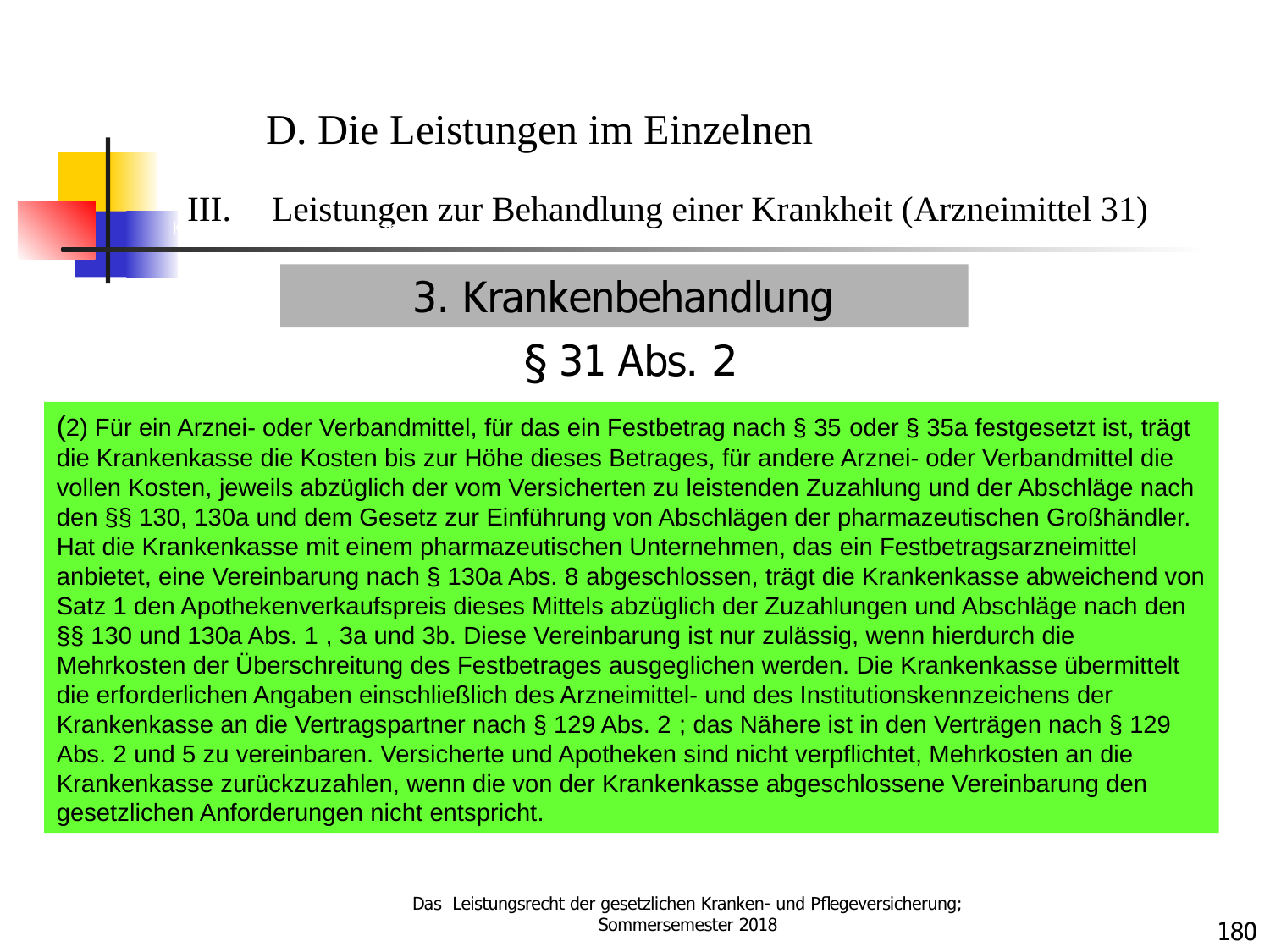

Krankenbehandlung 31 (Arzneimittel)
D. Die Leistungen im Einzelnen

Leistungen zur Behandlung einer Krankheit (Arzneimittel 31)
3. Krankenbehandlung
§ 31 Abs. 2
(2) Für ein Arznei- oder Verbandmittel, für das ein Festbetrag nach § 35 oder § 35a festgesetzt ist, trägt die Krankenkasse die Kosten bis zur Höhe dieses Betrages, für andere Arznei- oder Verbandmittel die vollen Kosten, jeweils abzüglich der vom Versicherten zu leistenden Zuzahlung und der Abschläge nach den §§ 130, 130a und dem Gesetz zur Einführung von Abschlägen der pharmazeutischen Großhändler.  Hat die Krankenkasse mit einem pharmazeutischen Unternehmen, das ein Festbetragsarzneimittel anbietet, eine Vereinbarung nach § 130a Abs. 8 abgeschlossen, trägt die Krankenkasse abweichend von Satz 1 den Apothekenverkaufspreis dieses Mittels abzüglich der Zuzahlungen und Abschläge nach den §§ 130 und 130a Abs. 1 , 3a und 3b. Diese Vereinbarung ist nur zulässig, wenn hierdurch die Mehrkosten der Überschreitung des Festbetrages ausgeglichen werden. Die Krankenkasse übermittelt die erforderlichen Angaben einschließlich des Arzneimittel- und des Institutionskennzeichens der Krankenkasse an die Vertragspartner nach § 129 Abs. 2 ; das Nähere ist in den Verträgen nach § 129 Abs. 2 und 5 zu vereinbaren. Versicherte und Apotheken sind nicht verpflichtet, Mehrkosten an die Krankenkasse zurückzuzahlen, wenn die von der Krankenkasse abgeschlossene Vereinbarung den gesetzlichen Anforderungen nicht entspricht.
Krankheit
Das  Leistungsrecht der gesetzlichen Kranken- und Pflegeversicherung; Sommersemester 2018
180